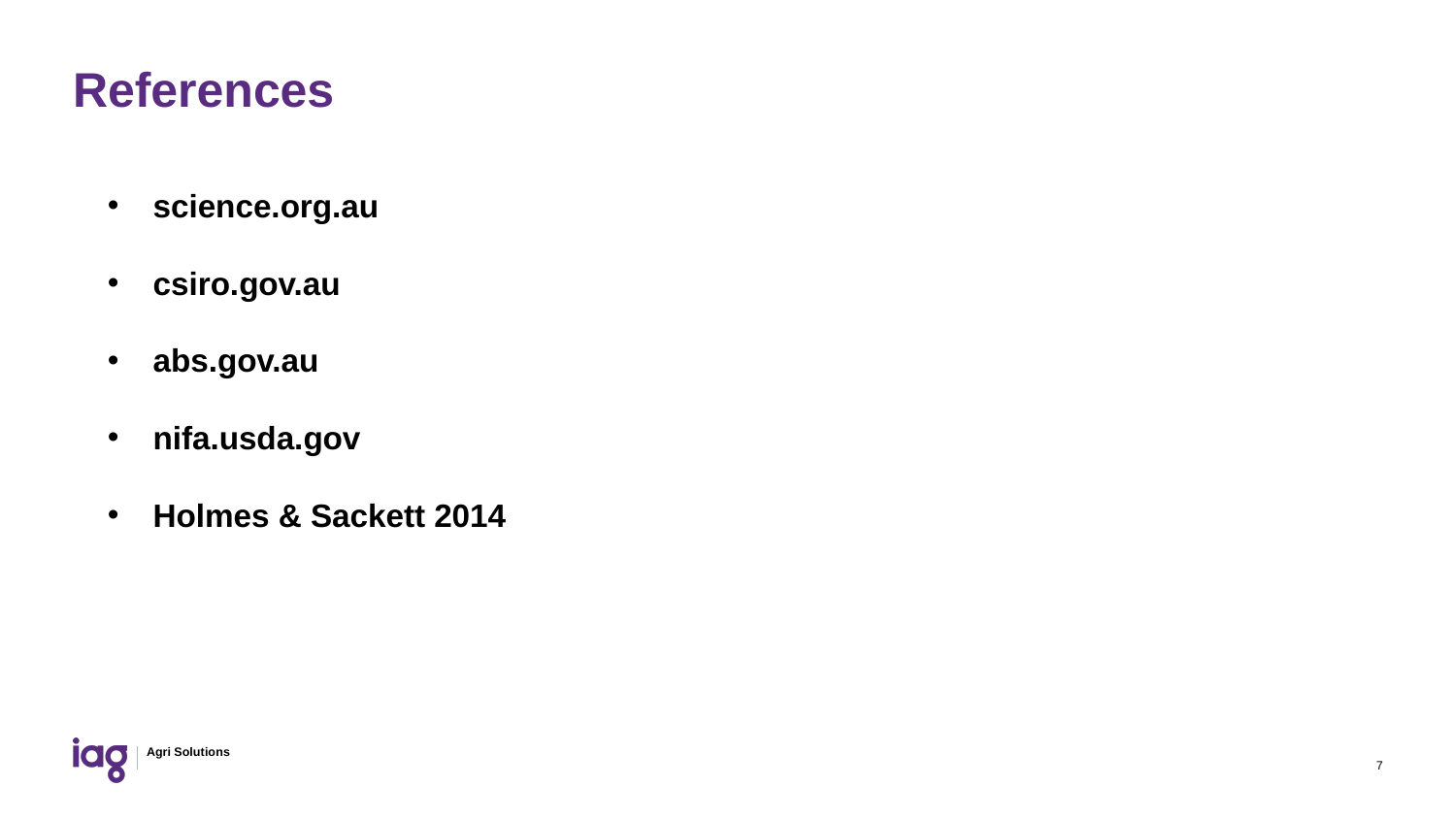

References
science.org.au

csiro.gov.au

abs.gov.au

nifa.usda.gov

Holmes & Sackett 2014
Agri Solutions
7